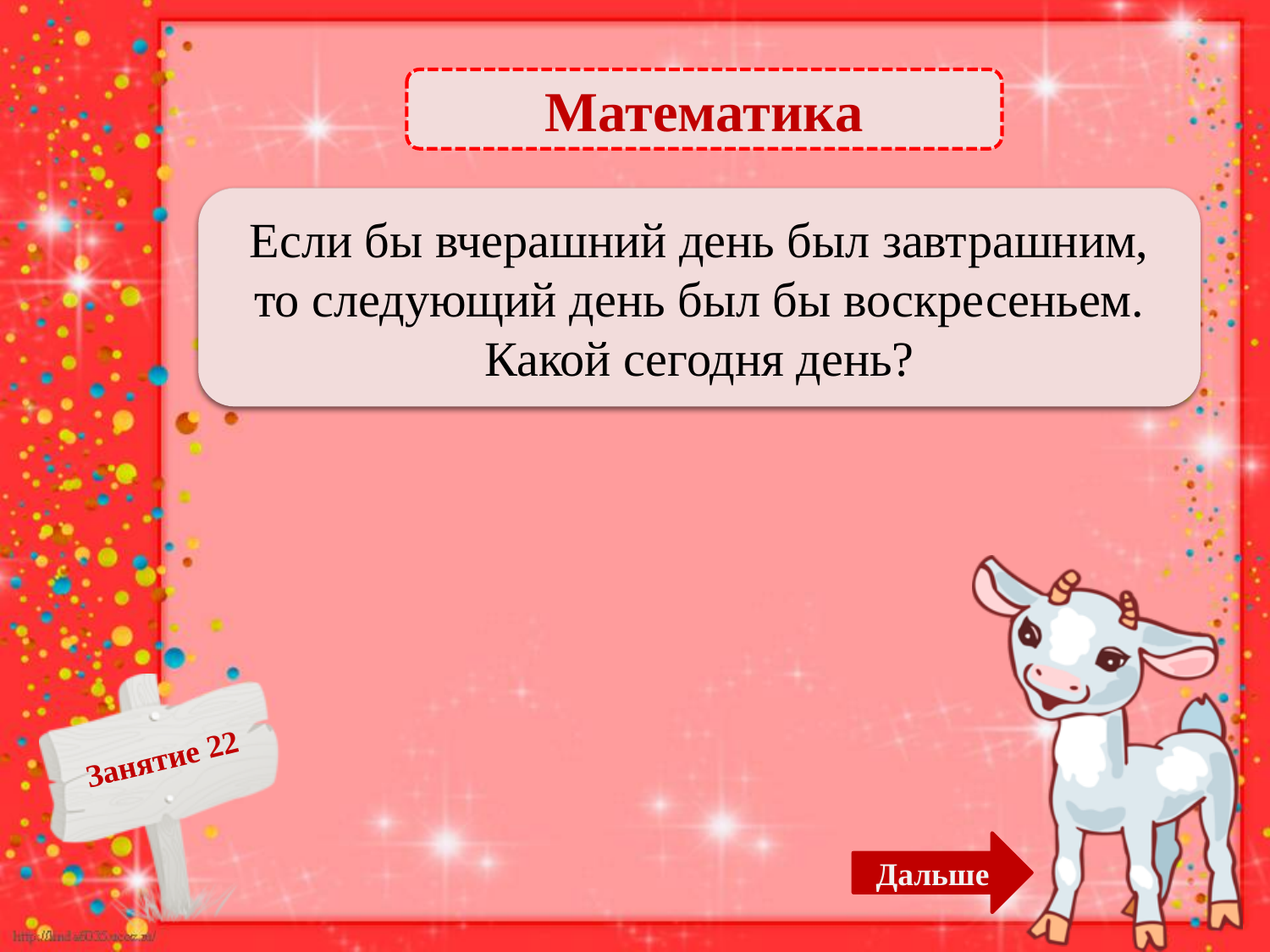

Математика
 Пятница – 2б.
Если бы вчерашний день был завтрашним, то следующий день был бы воскресеньем. Какой сегодня день?

Дальше